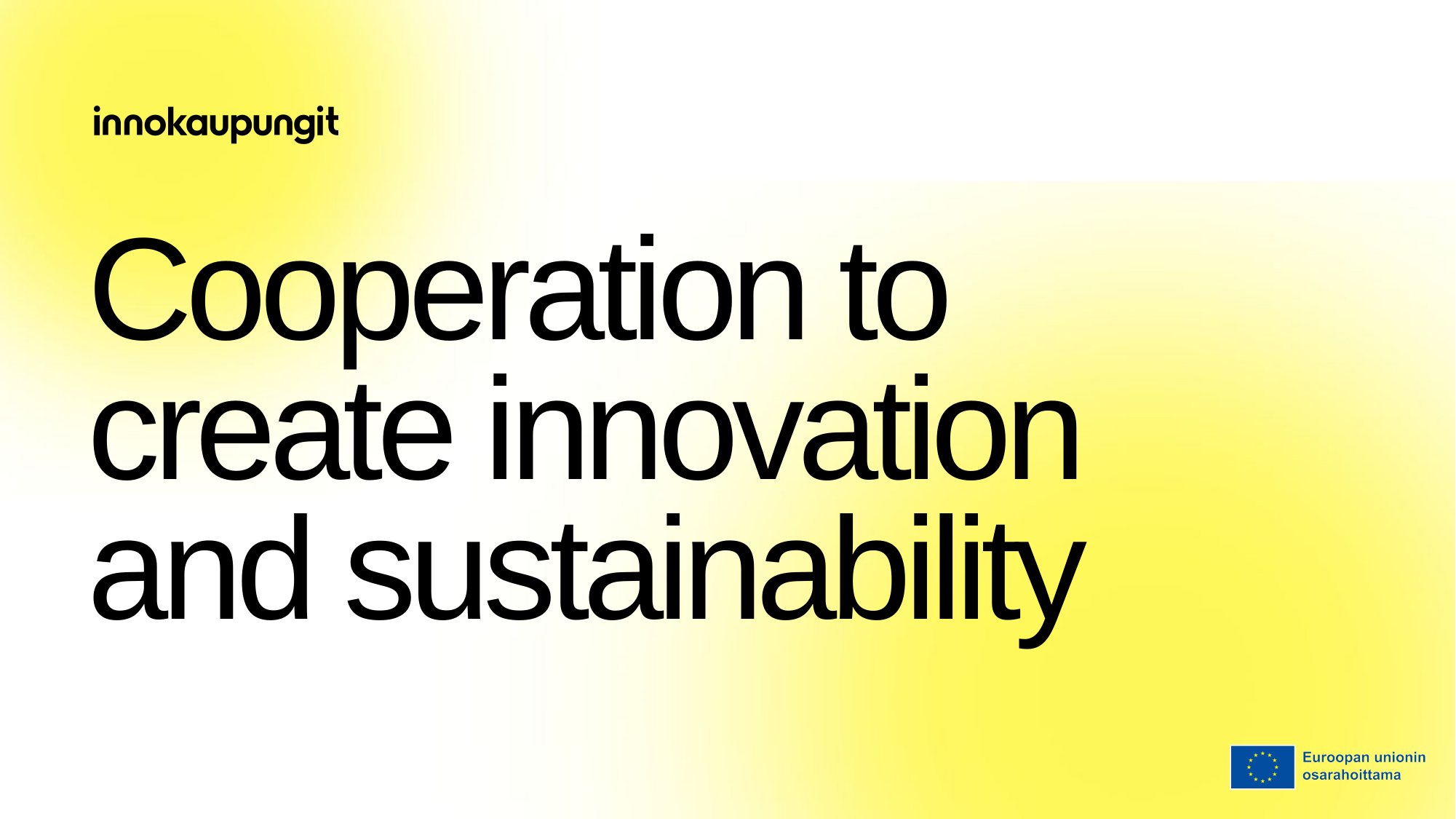

# Cooperation to create innovation and sustainability​